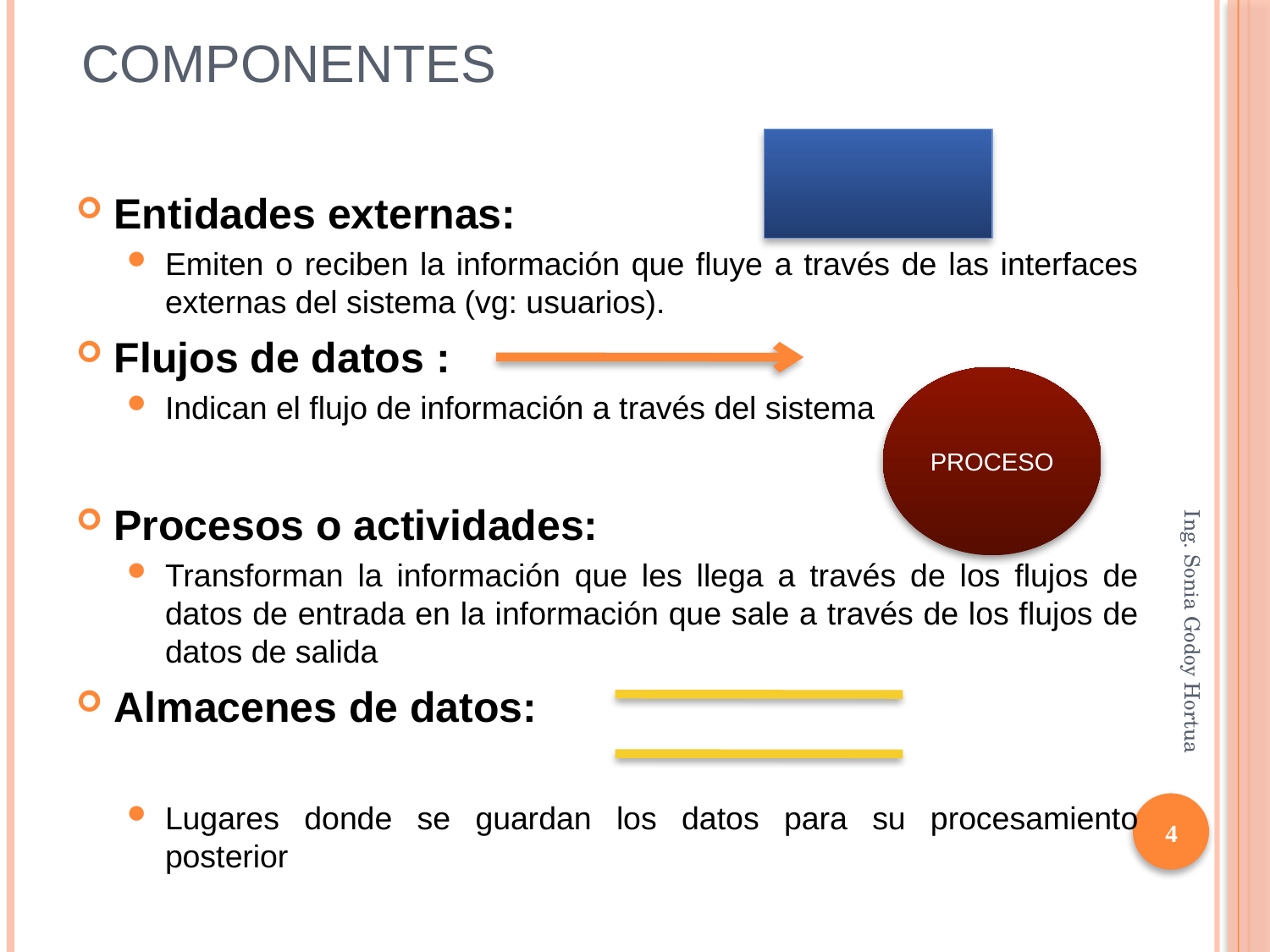

# COMPONENTES

Entidades externas:
Emiten o reciben la información que fluye a través de las interfaces externas del sistema (vg: usuarios).
Flujos de datos :
Indican el flujo de información a través del sistema

Procesos o actividades:
Transforman la información que les llega a través de los flujos de datos de entrada en la información que sale a través de los flujos de datos de salida
Almacenes de datos:

Lugares donde se guardan los datos para su procesamiento posterior

PROCESO
Ing. Sonia Godoy Hortua
4